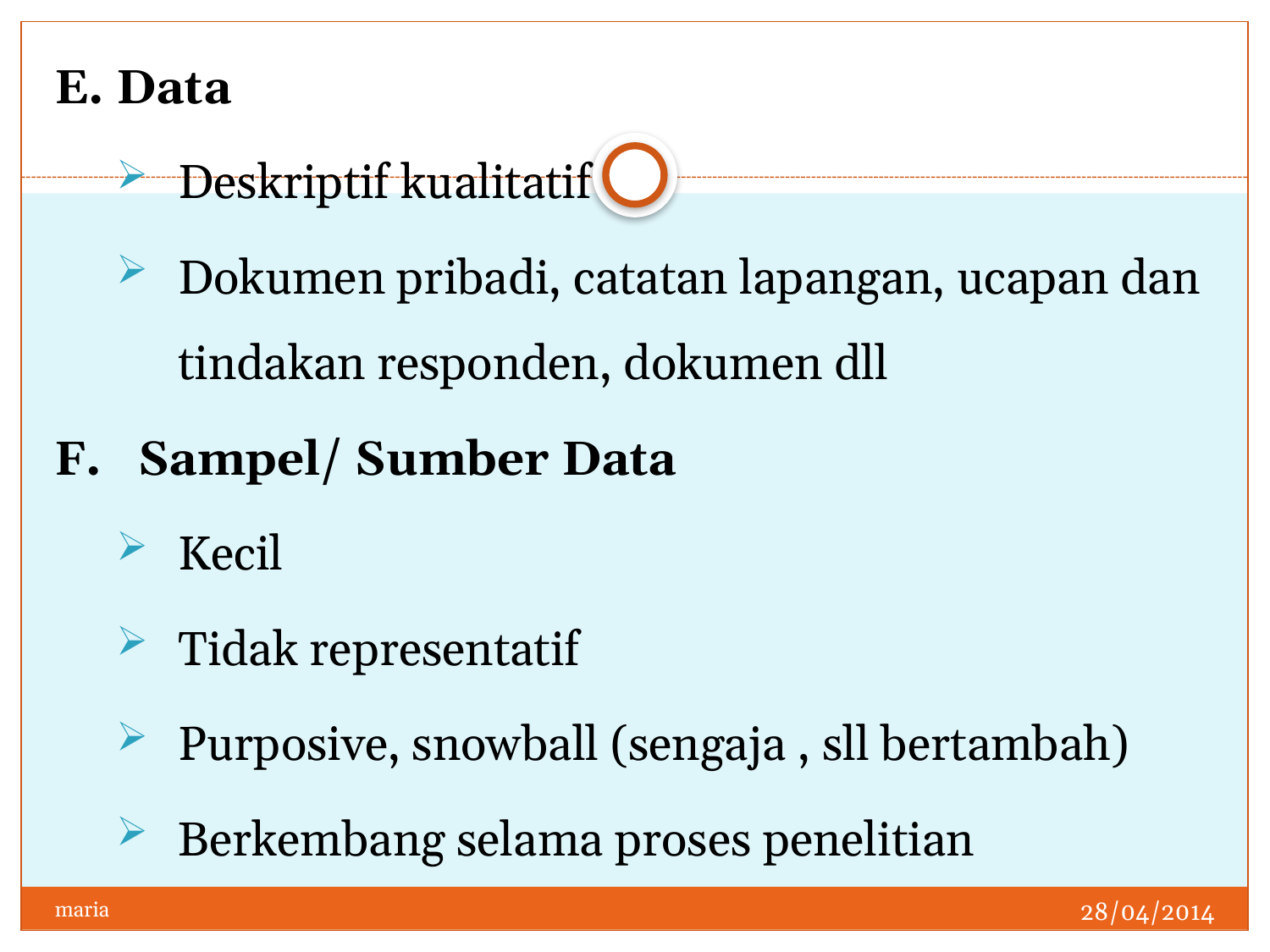

E. Data
Deskriptif kualitatif
Dokumen pribadi, catatan lapangan, ucapan dan tindakan responden, dokumen dll
F.   Sampel/ Sumber Data
Kecil
Tidak representatif
Purposive, snowball (sengaja , sll bertambah)
Berkembang selama proses penelitian

28/04/2014
maria